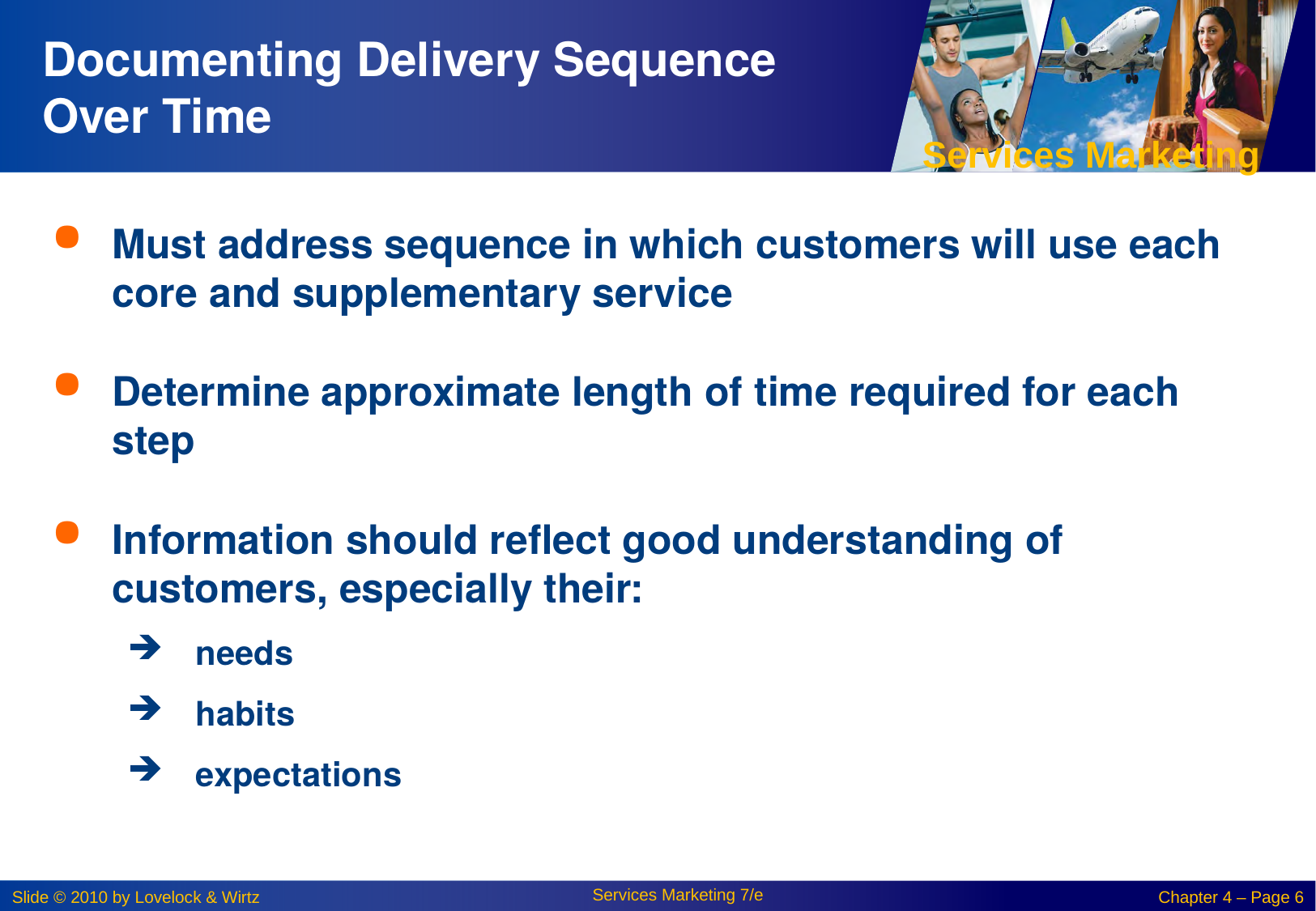

# Documenting Delivery Sequence Over Time
Must address sequence in which customers will use each core and supplementary service
Determine approximate length of time required for each step
Information should reflect good understanding of customers, especially their:
needs
habits
expectations